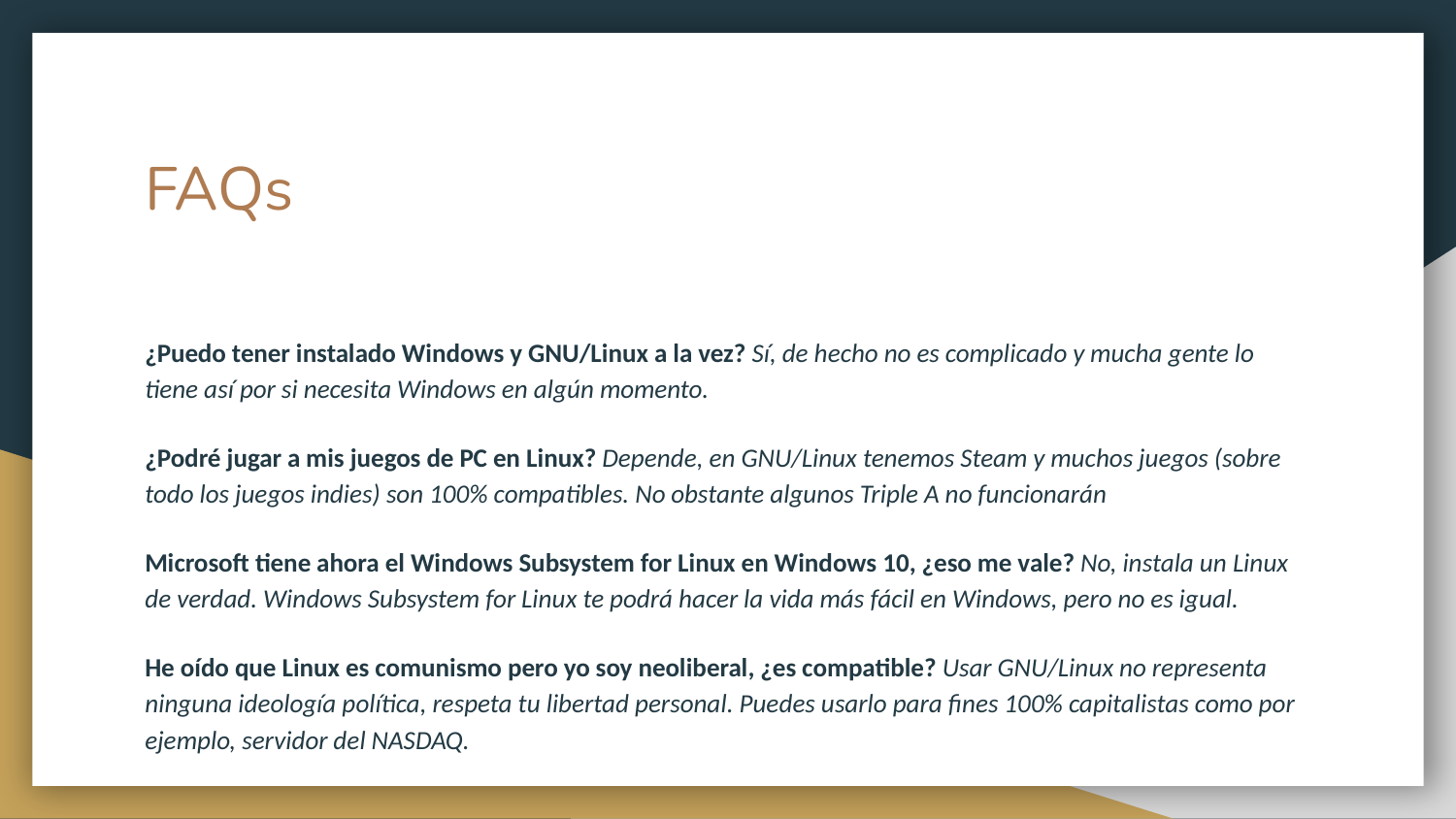

# FAQs
¿Puedo tener instalado Windows y GNU/Linux a la vez? Sí, de hecho no es complicado y mucha gente lo tiene así por si necesita Windows en algún momento.
¿Podré jugar a mis juegos de PC en Linux? Depende, en GNU/Linux tenemos Steam y muchos juegos (sobre todo los juegos indies) son 100% compatibles. No obstante algunos Triple A no funcionarán
Microsoft tiene ahora el Windows Subsystem for Linux en Windows 10, ¿eso me vale? No, instala un Linux de verdad. Windows Subsystem for Linux te podrá hacer la vida más fácil en Windows, pero no es igual.
He oído que Linux es comunismo pero yo soy neoliberal, ¿es compatible? Usar GNU/Linux no representa ninguna ideología política, respeta tu libertad personal. Puedes usarlo para fines 100% capitalistas como por ejemplo, servidor del NASDAQ.